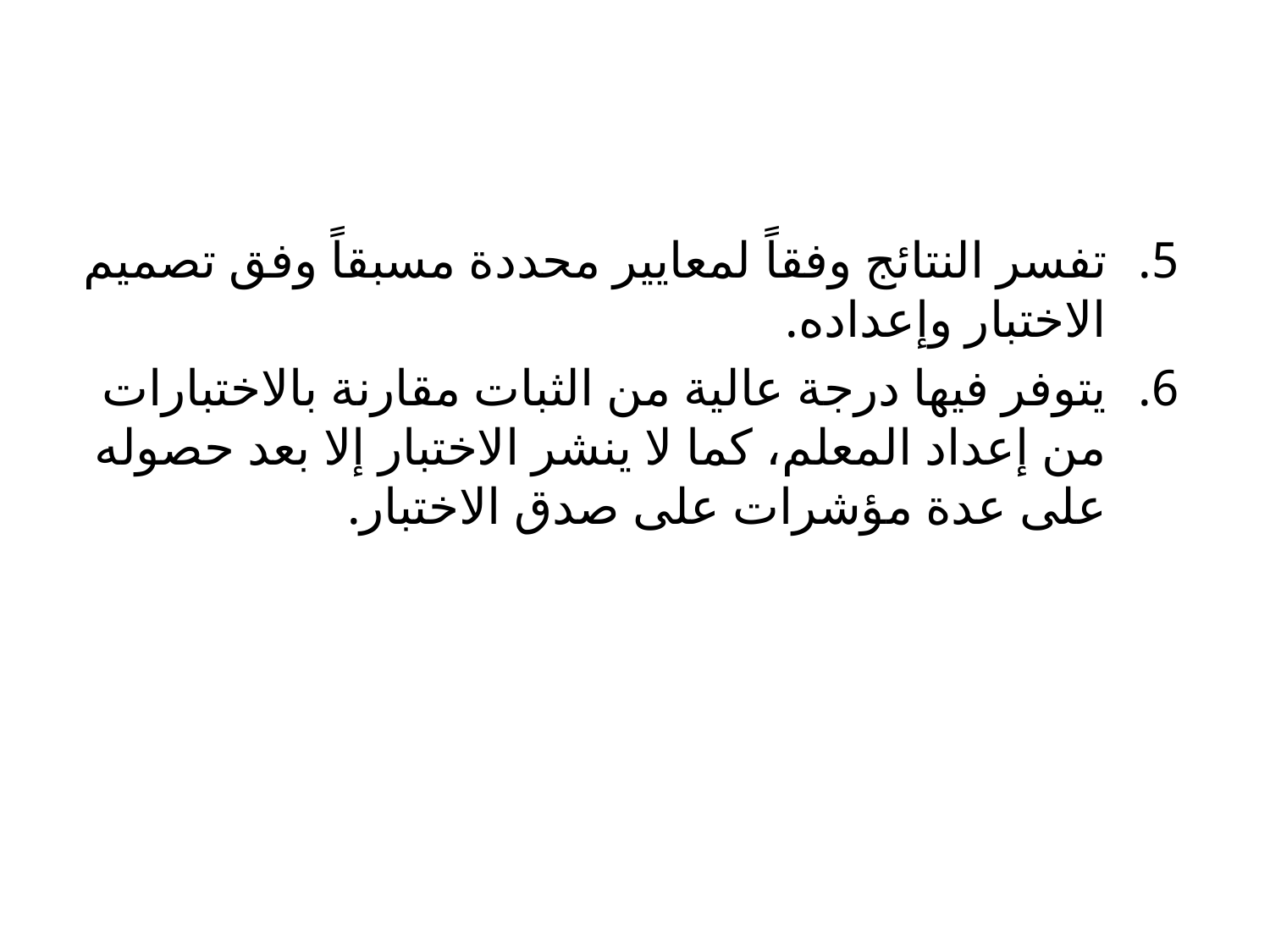

تفسر النتائج وفقاً لمعايير محددة مسبقاً وفق تصميم الاختبار وإعداده.
يتوفر فيها درجة عالية من الثبات مقارنة بالاختبارات من إعداد المعلم، كما لا ينشر الاختبار إلا بعد حصوله على عدة مؤشرات على صدق الاختبار.